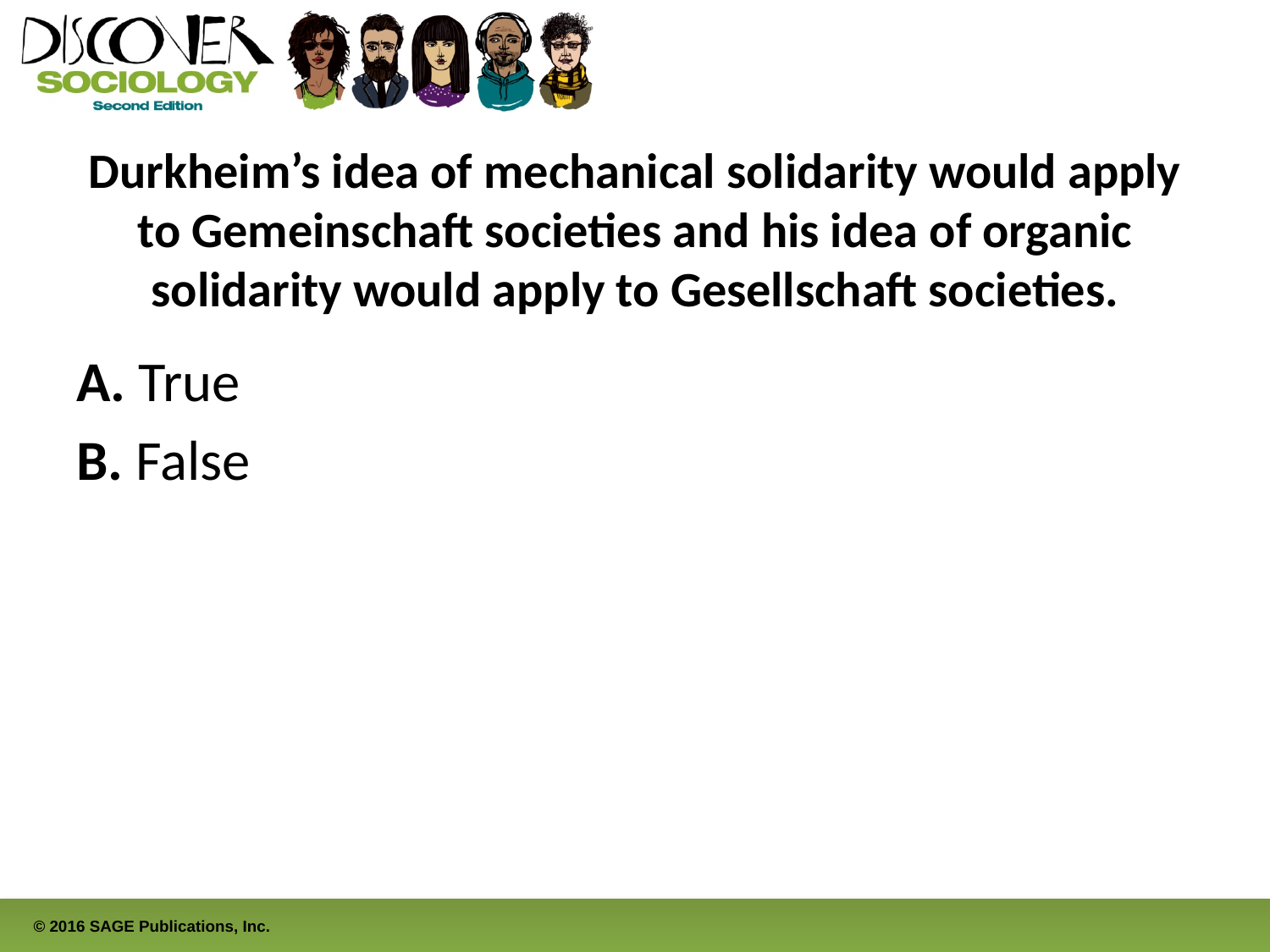

# Durkheim’s idea of mechanical solidarity would apply to Gemeinschaft societies and his idea of organic solidarity would apply to Gesellschaft societies.
A. True
B. False